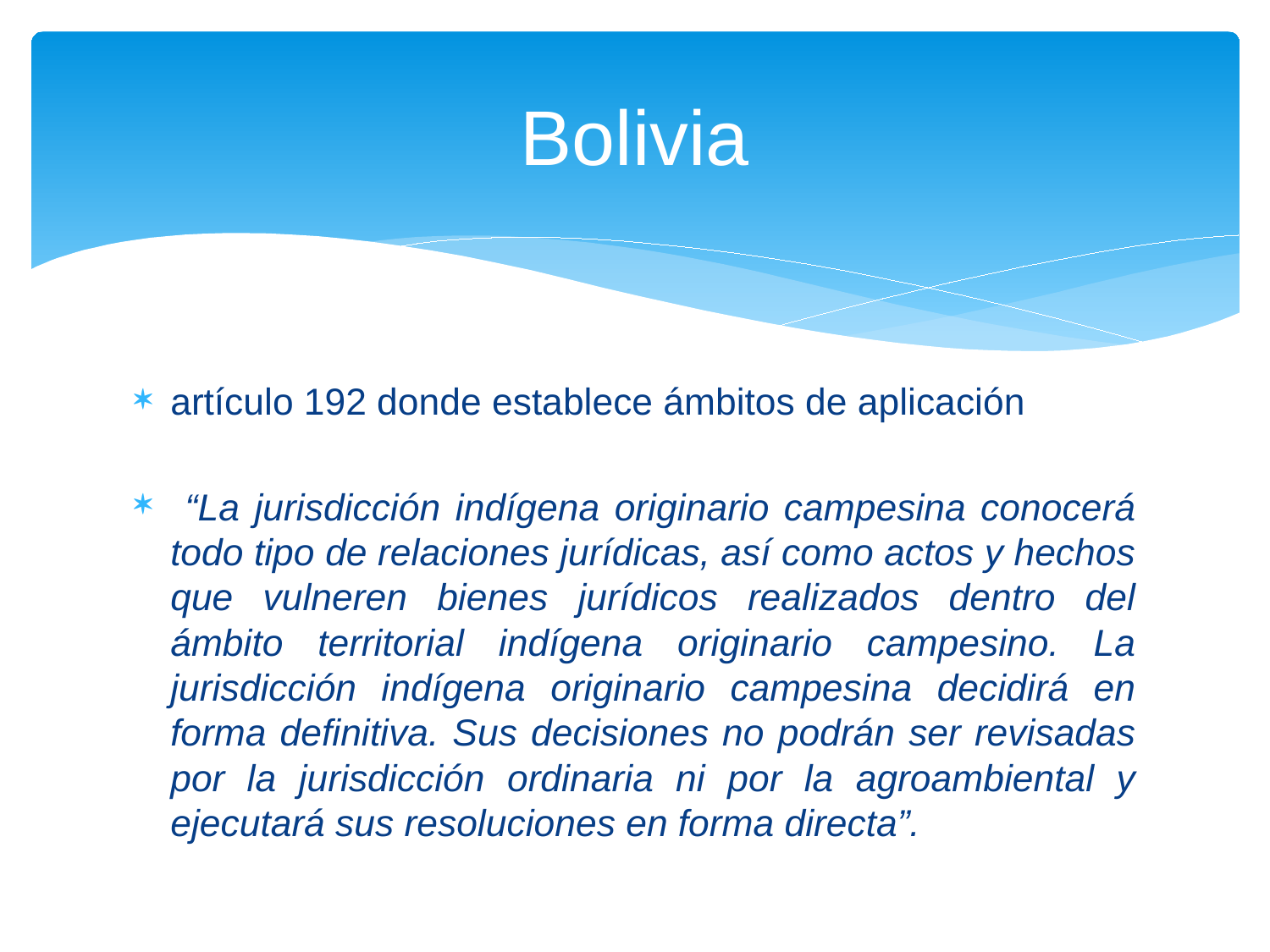

# Bolivia
artículo 192 donde establece ámbitos de aplicación

 “La jurisdicción indígena originario campesina conocerá todo tipo de relaciones jurídicas, así como actos y hechos que vulneren bienes jurídicos realizados dentro del ámbito territorial indígena originario campesino. La jurisdicción indígena originario campesina decidirá en forma definitiva. Sus decisiones no podrán ser revisadas por la jurisdicción ordinaria ni por la agroambiental y ejecutará sus resoluciones en forma directa”.